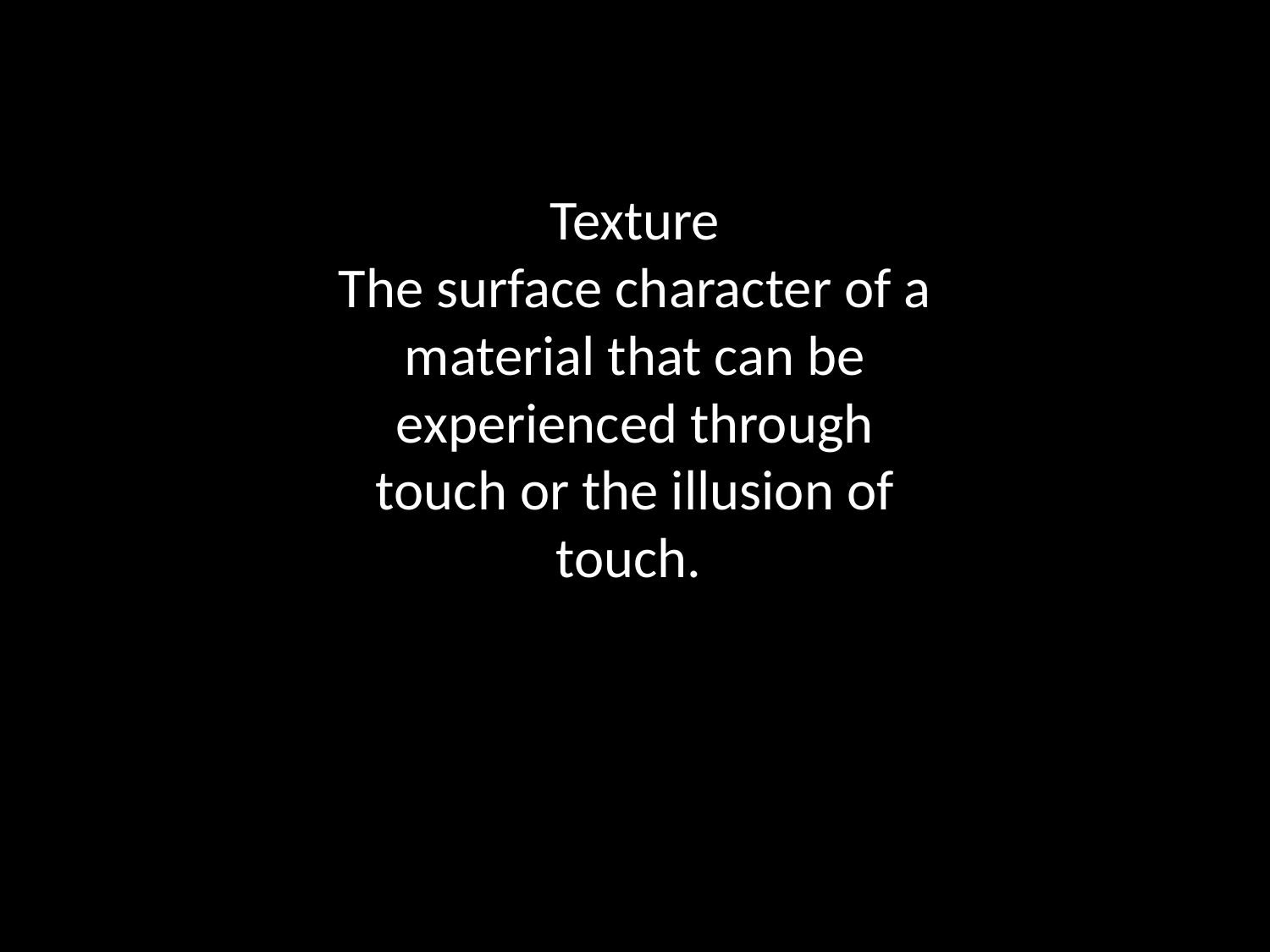

Texture
The surface character of a material that can be experienced through touch or the illusion of touch.